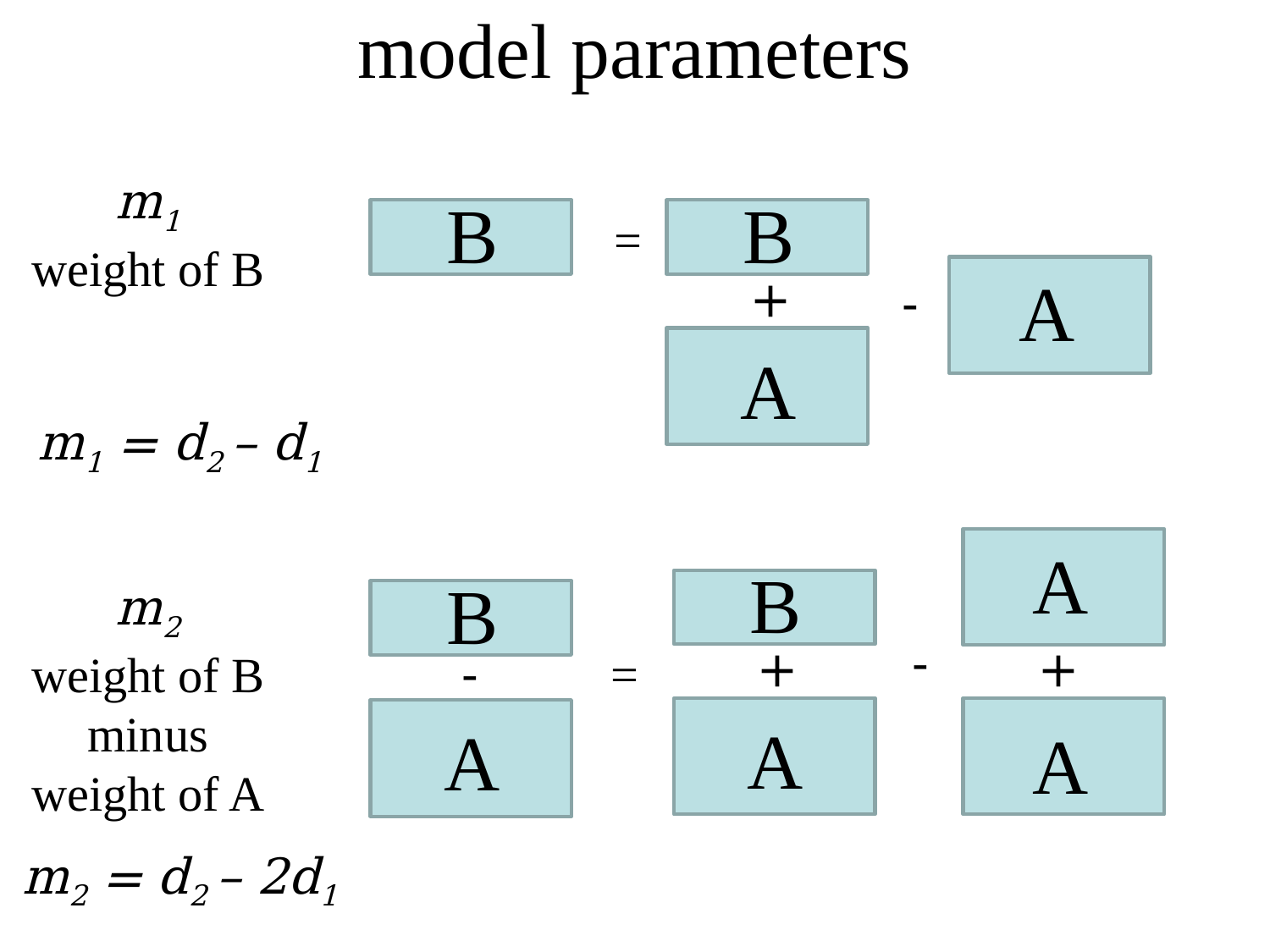

# model parameters
m1
weight of B
B

B

=

A
+
-

A
m1 = d2 – d1

A
B

B

m2
weight of B
minus
weight of A
-
d1
+
+
-
=

A

A

A
m2 = d2 – 2d1